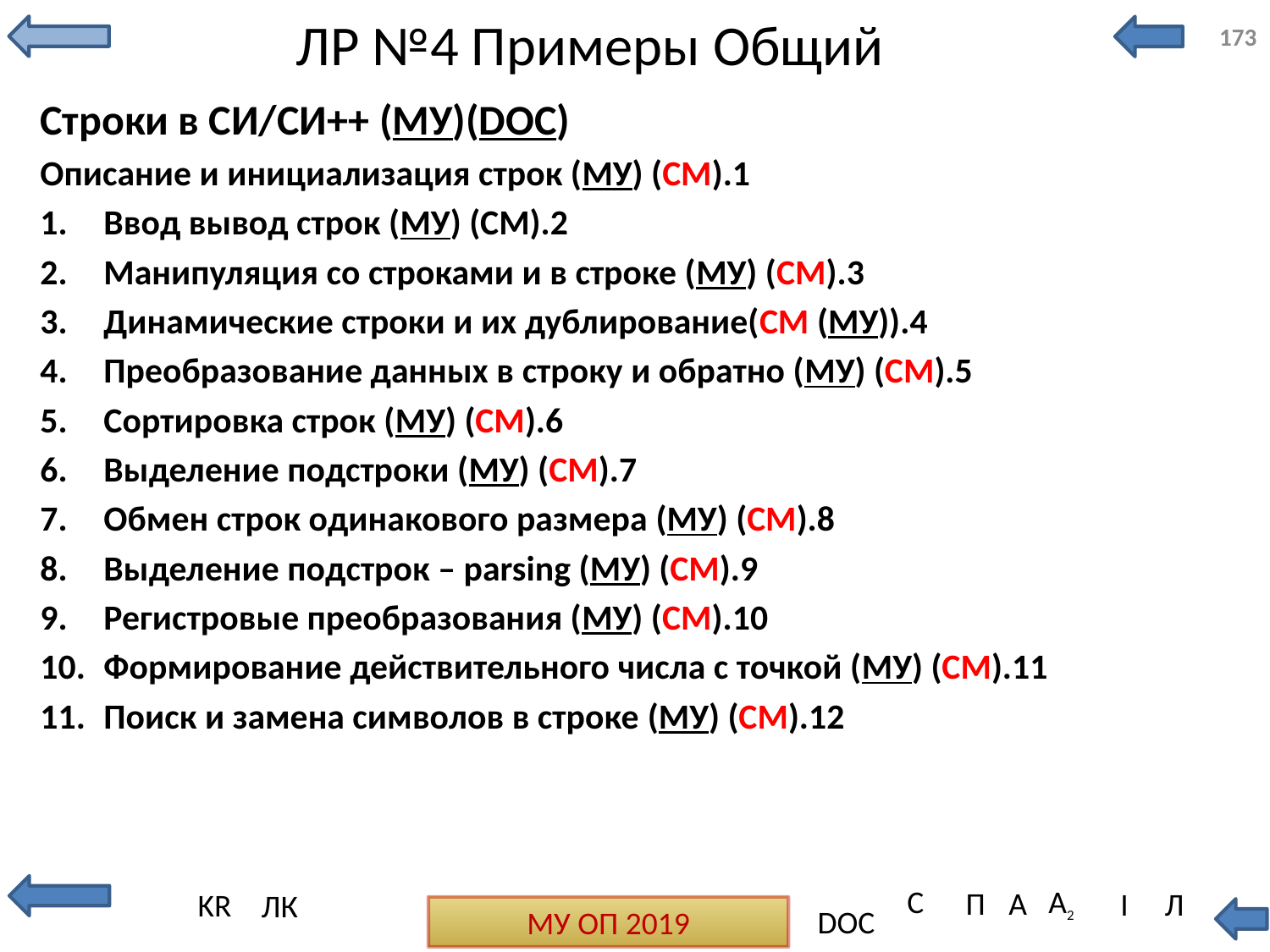

# ЛР №4 Примеры Общий
173
Строки в СИ/СИ++ (МУ)(DOC)
Описание и инициализация строк (МУ) (СМ).1
Ввод вывод строк (МУ) (СМ).2
Манипуляция со строками и в строке (МУ) (СМ).3
Динамические строки и их дублирование(СМ (МУ)).4
Преобразование данных в строку и обратно (МУ) (СМ).5
Сортировка строк (МУ) (СМ).6
Выделение подстроки (МУ) (СМ).7
Обмен строк одинакового размера (МУ) (СМ).8
Выделение подcтрок – parsing (МУ) (СМ).9
Регистровые преобразования (МУ) (СМ).10
Формирование действительного числа с точкой (МУ) (СМ).11
Поиск и замена символов в строке (МУ) (СМ).12